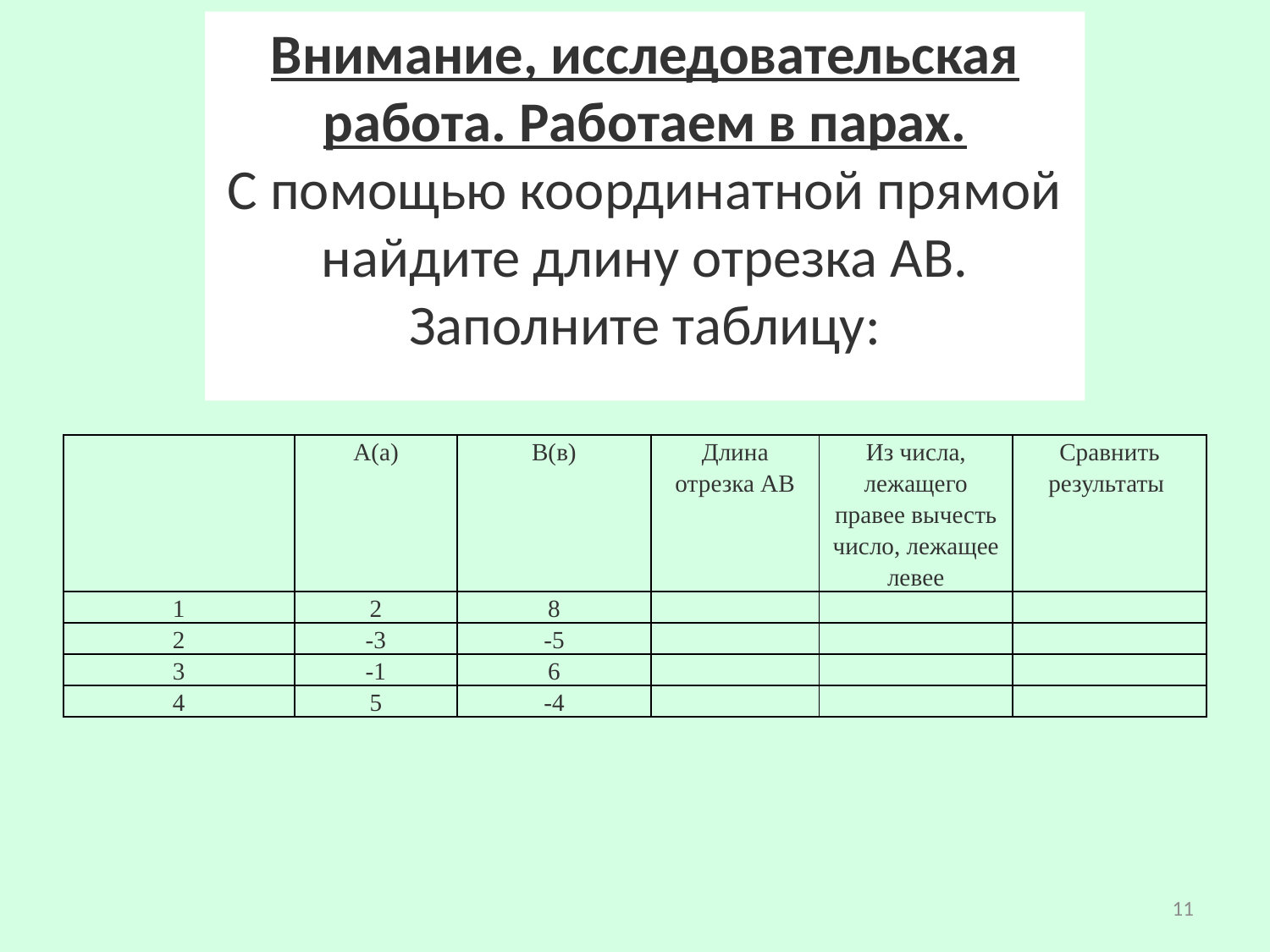

Внимание, исследовательская работа. Работаем в парах.
С помощью координатной прямой найдите длину отрезка АВ.
Заполните таблицу:

|  | А(а) | В(в) | Длина отрезка АВ | Из числа, лежащего правее вычесть число, лежащее левее | Сравнить результаты |
| --- | --- | --- | --- | --- | --- |
| 1 | 2 | 8 |  |  |  |
| 2 | -3 | -5 |  |  |  |
| 3 | -1 | 6 |  |  |  |
| 4 | 5 | -4 |  |  |  |
11